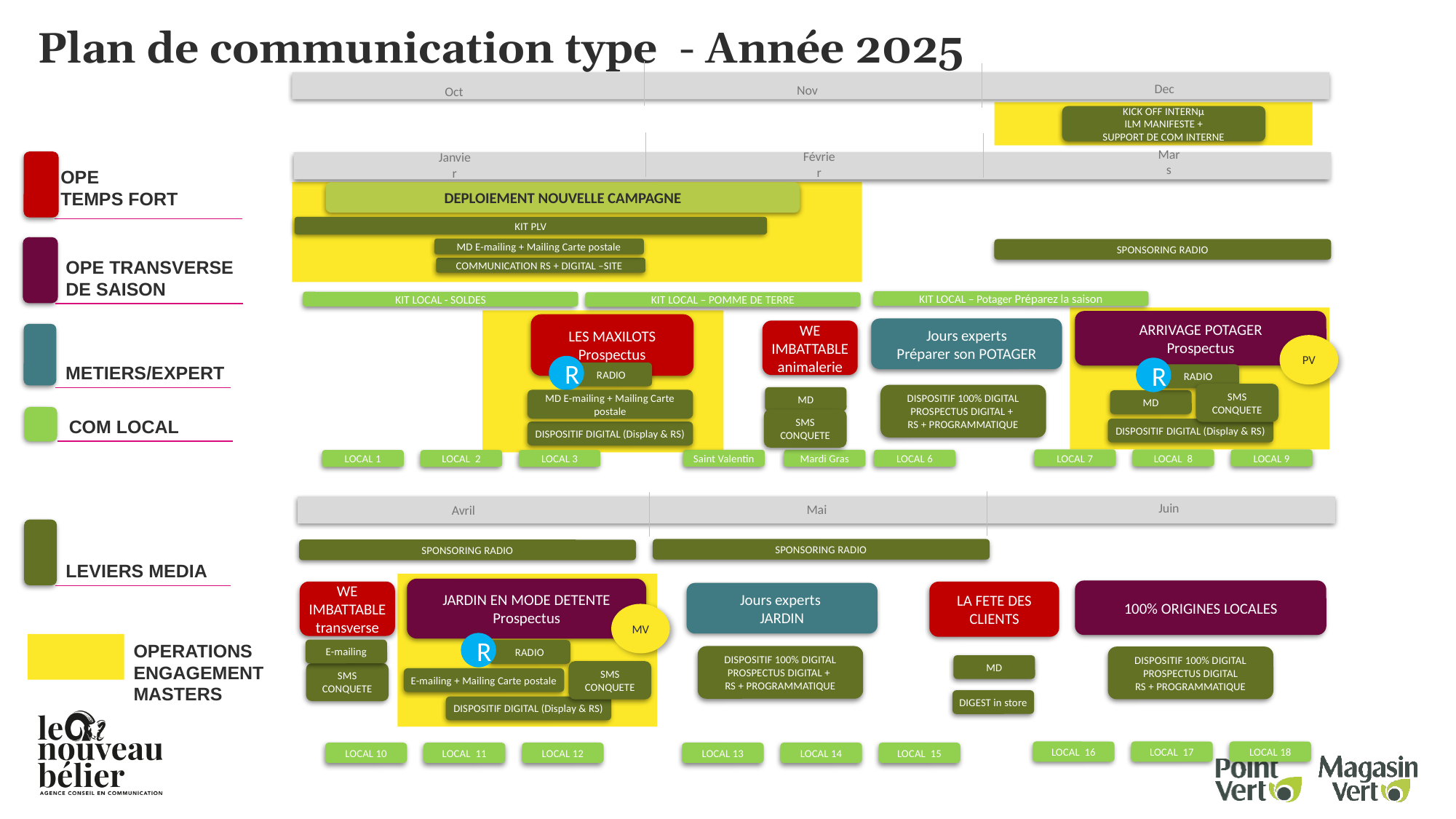

Plan de communication type  - Année 2025

Dec
Nov
Oct

KICK OFF INTERNµ
ILM MANIFESTE +
SUPPORT DE COM INTERNE
Mars

Février

Janvier
OPE
TEMPS FORT

DEPLOIEMENT NOUVELLE CAMPAGNE
KIT PLV

MD E-mailing + Mailing Carte postale
SPONSORING RADIO
OPE TRANSVERSE
DE SAISON
COMMUNICATION RS + DIGITAL –SITE
KIT LOCAL – Potager Préparez la saison
KIT LOCAL - SOLDES
KIT LOCAL – POMME DE TERRE

ARRIVAGE POTAGER
Prospectus
LES MAXILOTS
Prospectus
Jours experts
Préparer son POTAGER
WE IMBATTABLE
animalerie

PV
R
METIERS/EXPERT
R
RADIO
RADIO
DISPOSITIF 100% DIGITAL
PROSPECTUS DIGITAL +
RS + PROGRAMMATIQUE
MD
MD E-mailing + Mailing Carte postale
MD
SMS CONQUETE

COM LOCAL
SMS CONQUETE
DISPOSITIF DIGITAL (Display & RS)
DISPOSITIF DIGITAL (Display & RS)
LOCAL 7
LOCAL  8
LOCAL 9
Saint Valentin
Mardi Gras
LOCAL 6
LOCAL 1
LOCAL  2
LOCAL 3
Juin

Mai
Avril

SPONSORING RADIO
SPONSORING RADIO
LEVIERS MEDIA

JARDIN EN MODE DETENTE
Prospectus
100% ORIGINES LOCALES
WE IMBATTABLE
transverse
LA FETE DES CLIENTS
Jours experts
JARDIN
MV
R
OPERATIONS
ENGAGEMENT
MASTERS

E-mailing
RADIO
DISPOSITIF 100% DIGITAL
PROSPECTUS DIGITAL +
RS + PROGRAMMATIQUE
DISPOSITIF 100% DIGITAL
PROSPECTUS DIGITAL
RS + PROGRAMMATIQUE
MD
E-mailing + Mailing Carte postale
SMS CONQUETE
SMS CONQUETE
DIGEST in store
DISPOSITIF DIGITAL (Display & RS)
LOCAL  16
LOCAL  17
LOCAL 18
LOCAL 10
LOCAL  11
LOCAL 12
LOCAL 13
LOCAL 14
LOCAL  15